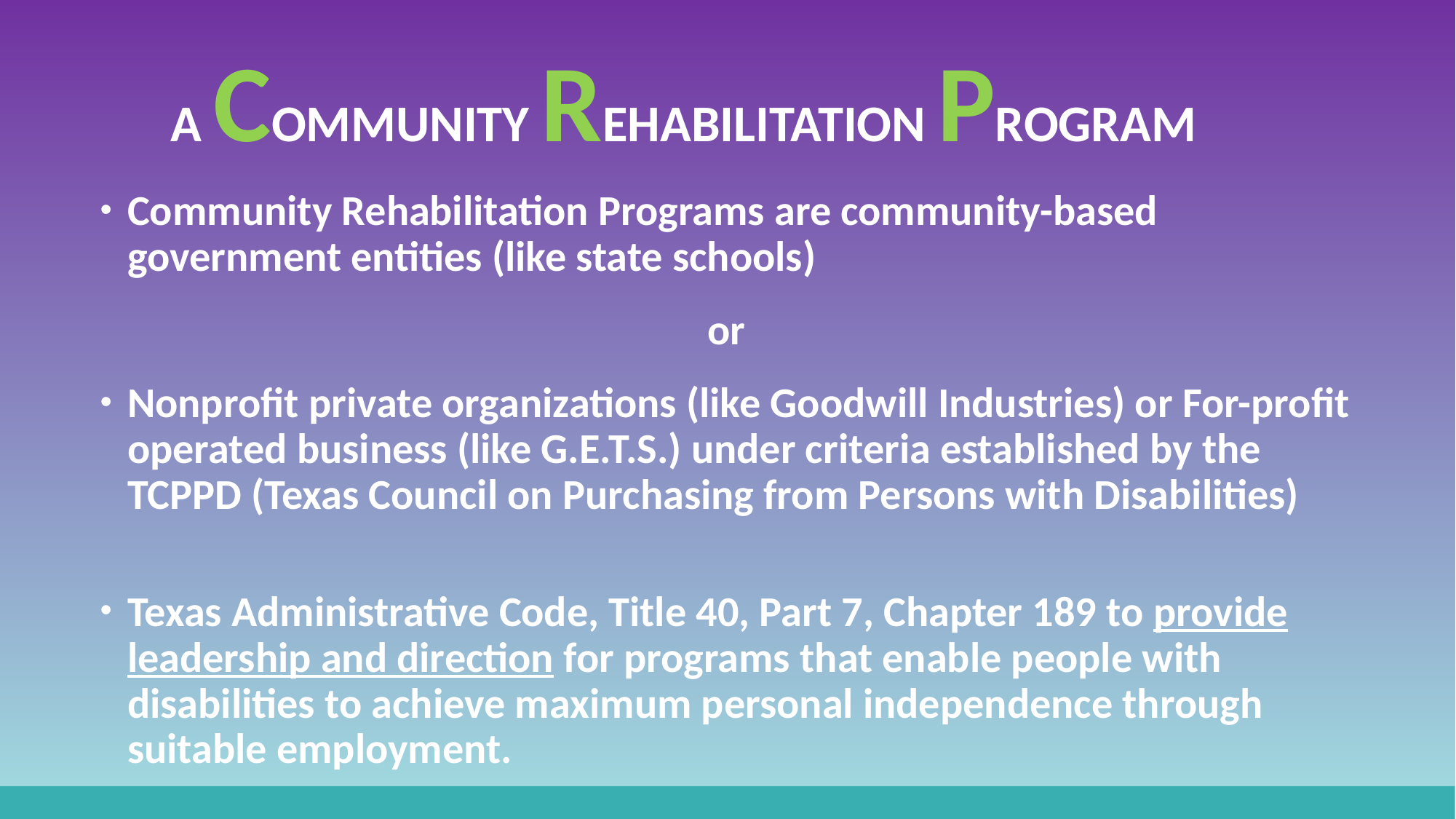

# A COMMUNITY REHABILITATION PROGRAM
Community Rehabilitation Programs are community-based government entities (like state schools)
or
Nonprofit private organizations (like Goodwill Industries) or For-profit operated business (like G.E.T.S.) under criteria established by the TCPPD (Texas Council on Purchasing from Persons with Disabilities)

Texas Administrative Code, Title 40, Part 7, Chapter 189 to provide leadership and direction for programs that enable people with disabilities to achieve maximum personal independence through suitable employment.